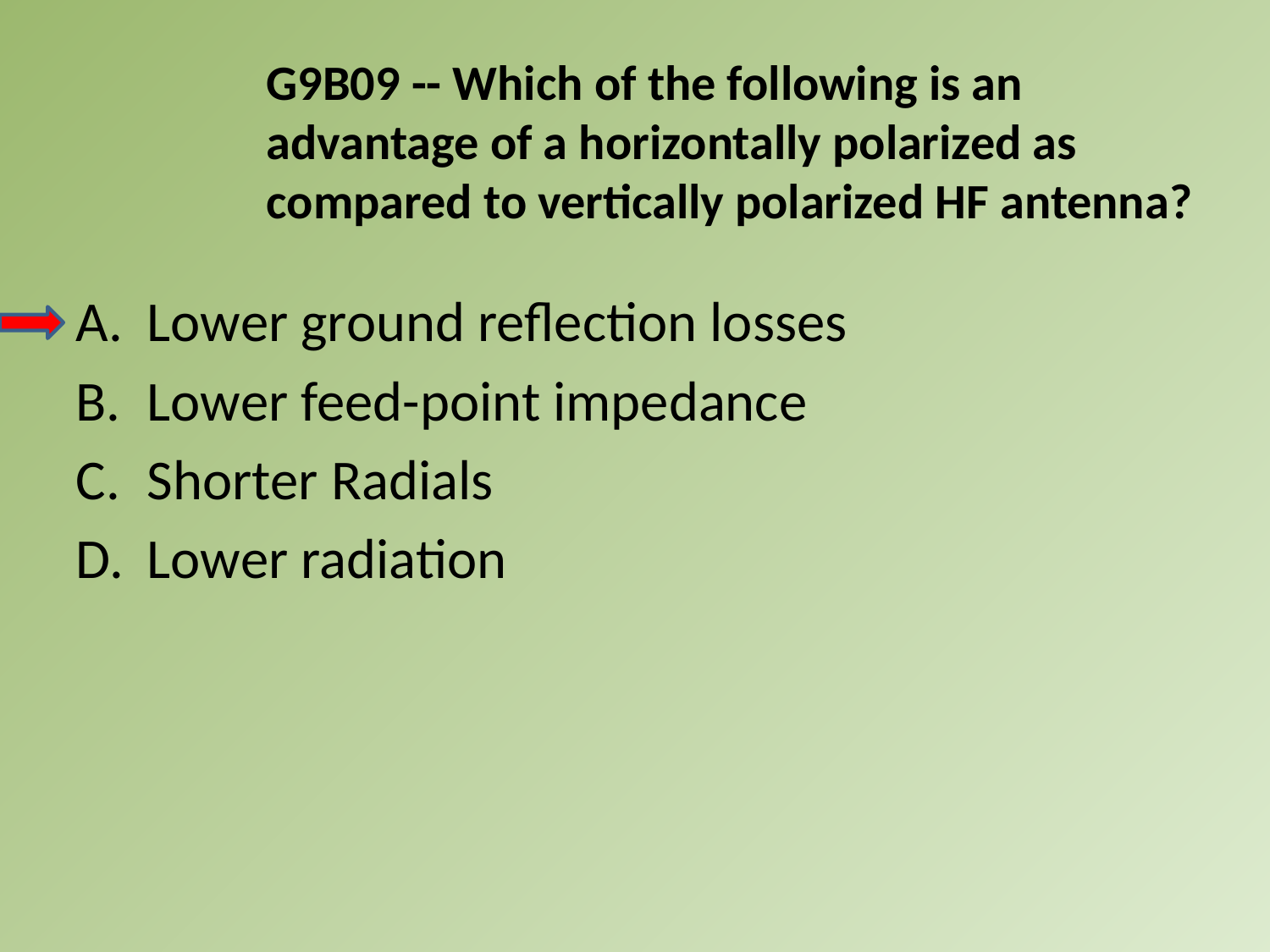

G9B09 -- Which of the following is an advantage of a horizontally polarized as compared to vertically polarized HF antenna?
A.	Lower ground reflection losses
B.	Lower feed-point impedance
C.	Shorter Radials
D.	Lower radiation